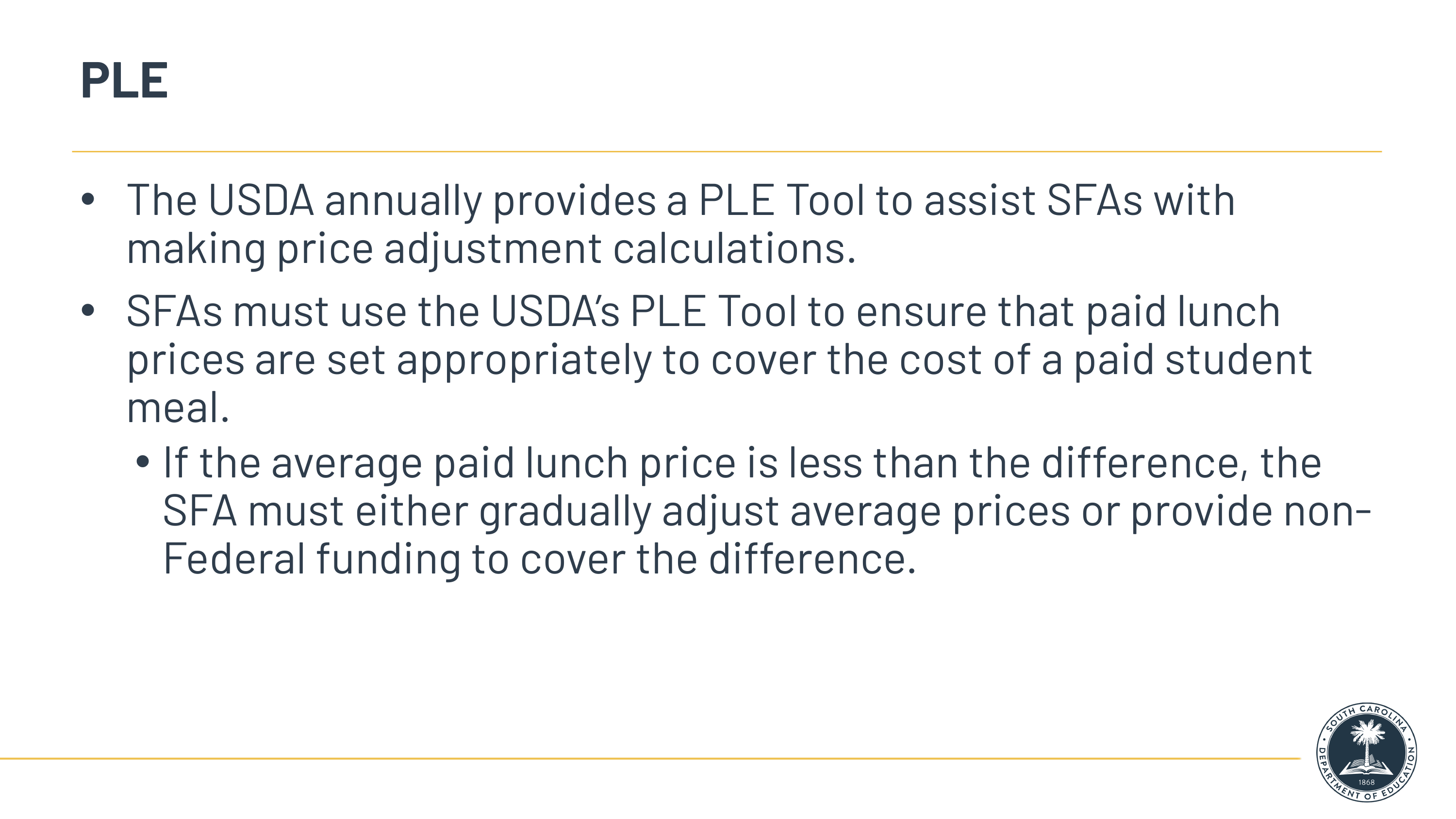

# PLE
The USDA annually provides a PLE Tool to assist SFAs with making price adjustment calculations.
SFAs must use the USDA’s PLE Tool to ensure that paid lunch prices are set appropriately to cover the cost of a paid student meal.
If the average paid lunch price is less than the difference, the SFA must either gradually adjust average prices or provide non-Federal funding to cover the difference.